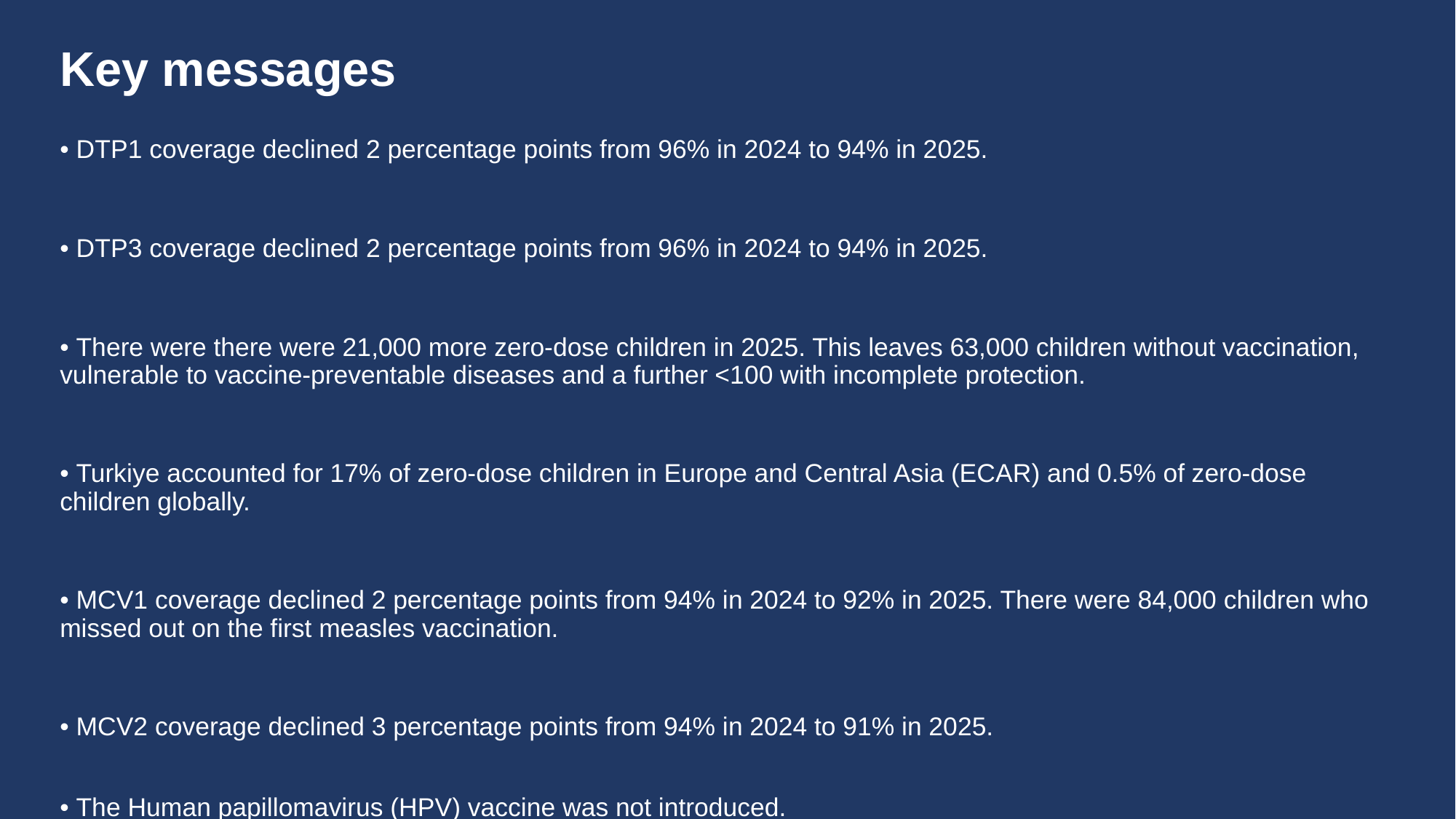

# Key messages
• DTP1 coverage declined 2 percentage points from 96% in 2024 to 94% in 2025.

• DTP3 coverage declined 2 percentage points from 96% in 2024 to 94% in 2025.

• There were there were 21,000 more zero-dose children in 2025. This leaves 63,000 children without vaccination, vulnerable to vaccine-preventable diseases and a further <100 with incomplete protection.

• Turkiye accounted for 17% of zero-dose children in Europe and Central Asia (ECAR) and 0.5% of zero-dose children globally.

• MCV1 coverage declined 2 percentage points from 94% in 2024 to 92% in 2025. There were 84,000 children who missed out on the first measles vaccination.

• MCV2 coverage declined 3 percentage points from 94% in 2024 to 91% in 2025.

• The Human papillomavirus (HPV) vaccine was not introduced.